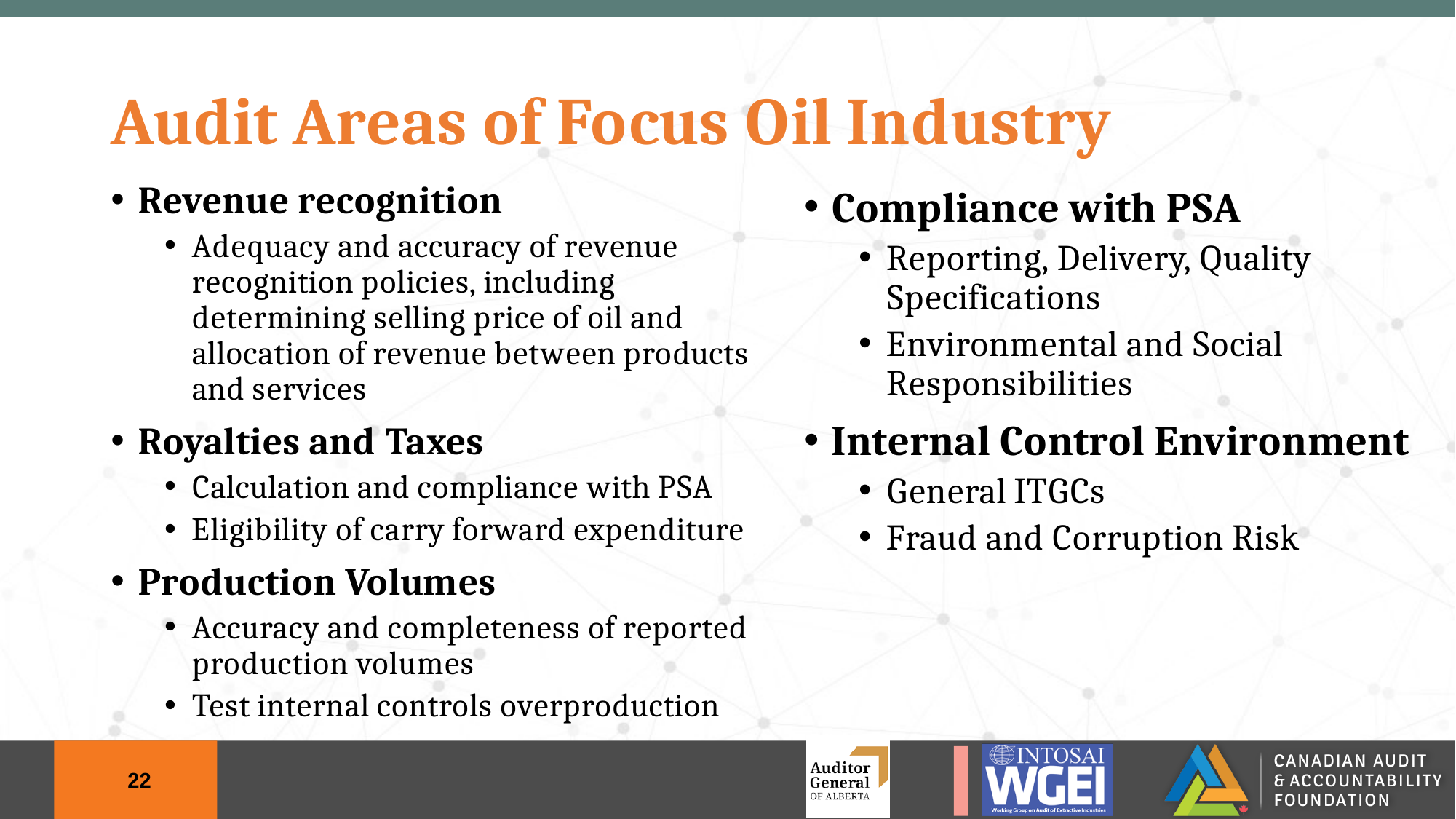

# Audit Areas of Focus Oil Industry
Revenue recognition
Adequacy and accuracy of revenue recognition policies, including determining selling price of oil and allocation of revenue between products and services
Royalties and Taxes
Calculation and compliance with PSA
Eligibility of carry forward expenditure
Production Volumes
Accuracy and completeness of reported production volumes
Test internal controls overproduction
Compliance with PSA
Reporting, Delivery, Quality Specifications
Environmental and Social Responsibilities
Internal Control Environment
General ITGCs
Fraud and Corruption Risk